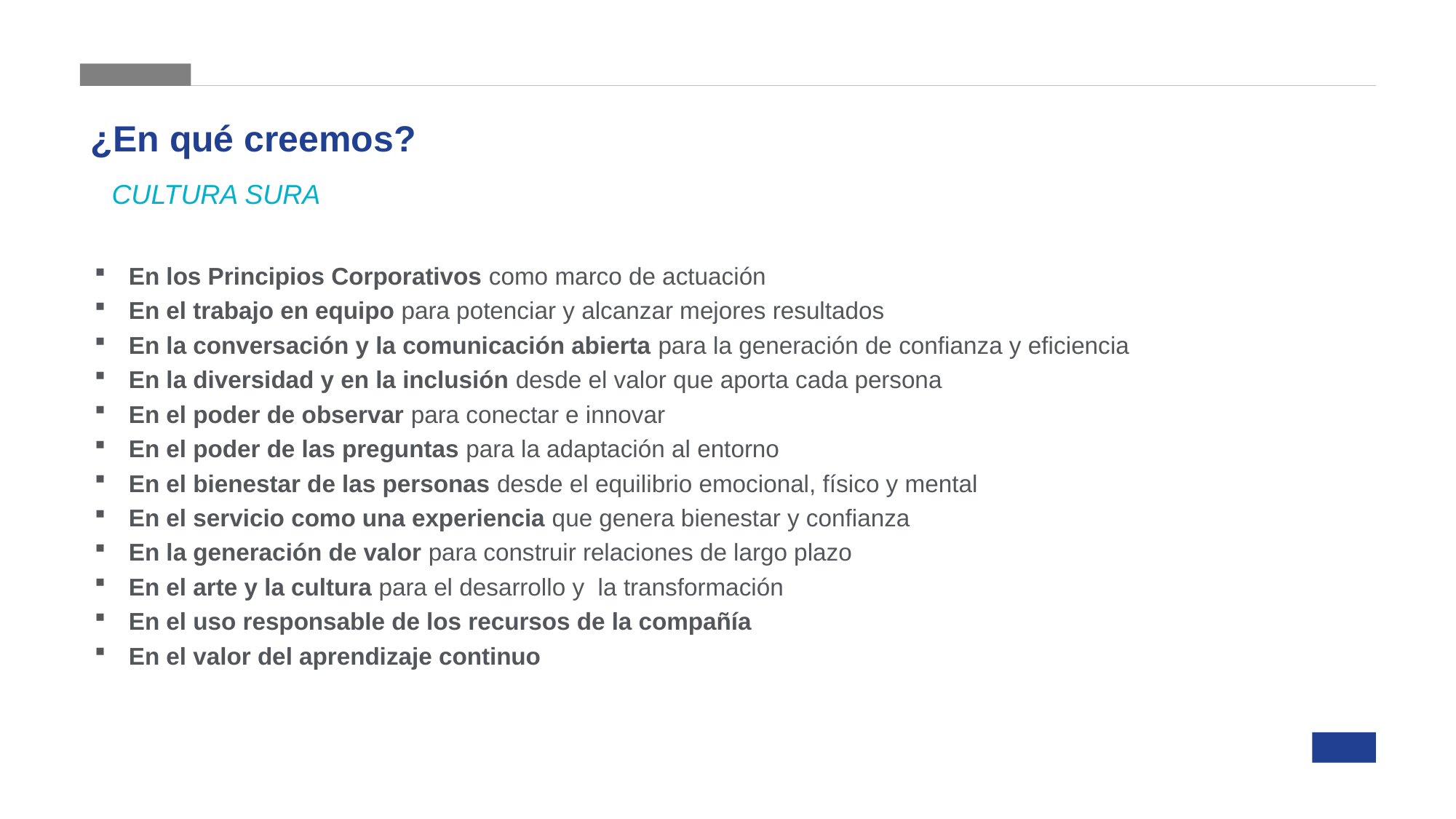

¿En qué creemos?
CULTURA SURA
En los Principios Corporativos como marco de actuación
En el trabajo en equipo para potenciar y alcanzar mejores resultados
En la conversación y la comunicación abierta para la generación de confianza y eficiencia
En la diversidad y en la inclusión desde el valor que aporta cada persona
En el poder de observar para conectar e innovar
En el poder de las preguntas para la adaptación al entorno
En el bienestar de las personas desde el equilibrio emocional, físico y mental
En el servicio como una experiencia que genera bienestar y confianza
En la generación de valor para construir relaciones de largo plazo
En el arte y la cultura para el desarrollo y  la transformación
En el uso responsable de los recursos de la compañía
En el valor del aprendizaje continuo